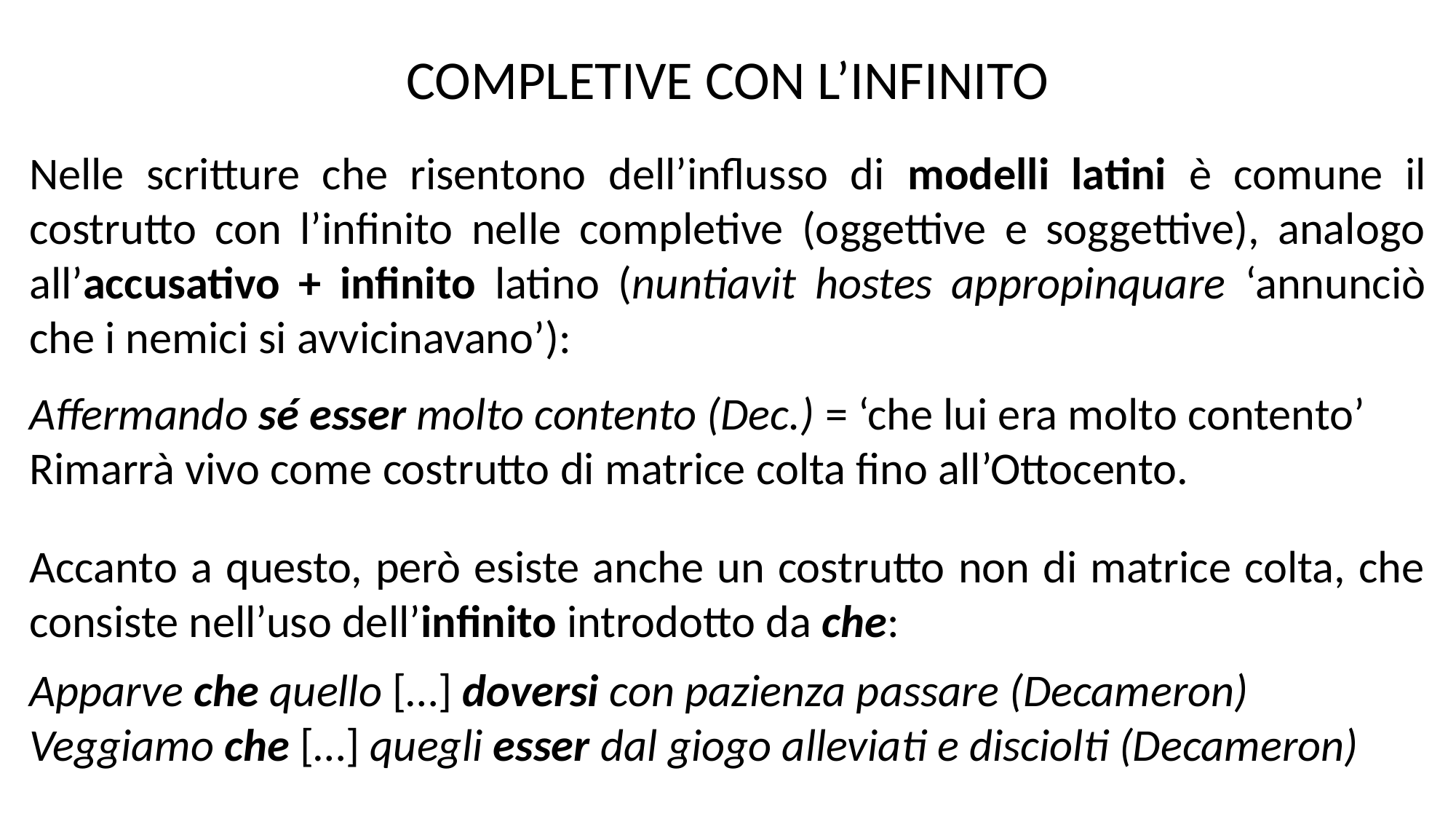

COMPLETIVE CON L’INFINITO
Nelle scritture che risentono dell’influsso di modelli latini è comune il costrutto con l’infinito nelle completive (oggettive e soggettive), analogo all’accusativo + infinito latino (nuntiavit hostes appropinquare ‘annunciò che i nemici si avvicinavano’):

Affermando sé esser molto contento (Dec.) = ‘che lui era molto contento’
Rimarrà vivo come costrutto di matrice colta fino all’Ottocento.

Accanto a questo, però esiste anche un costrutto non di matrice colta, che consiste nell’uso dell’infinito introdotto da che:

Apparve che quello […] doversi con pazienza passare (Decameron)
Veggiamo che […] quegli esser dal giogo alleviati e disciolti (Decameron)